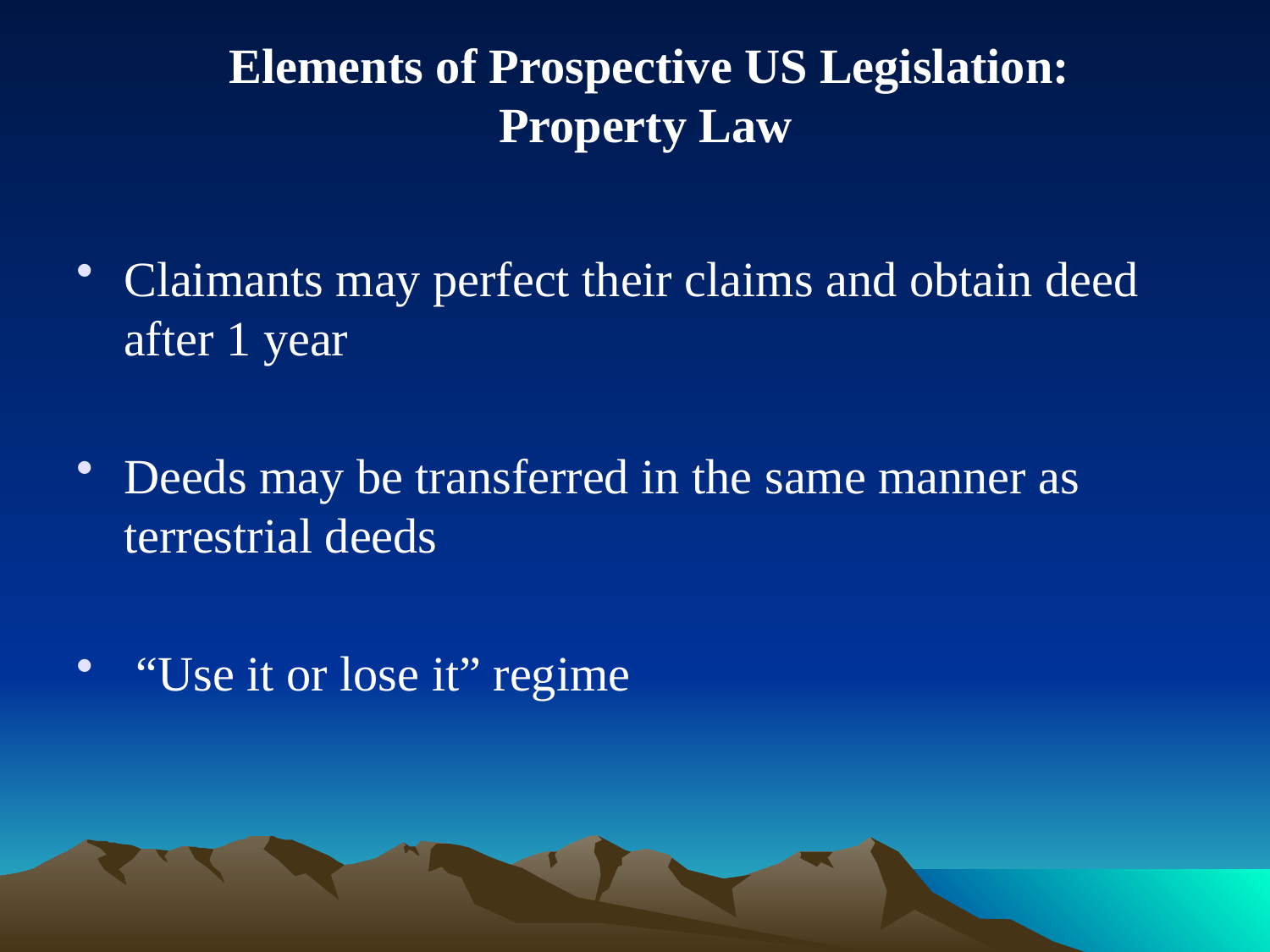

# Elements of Prospective US Legislation: Property Law

Claimants may perfect their claims and obtain deed after 1 year

Deeds may be transferred in the same manner as terrestrial deeds

 “Use it or lose it” regime